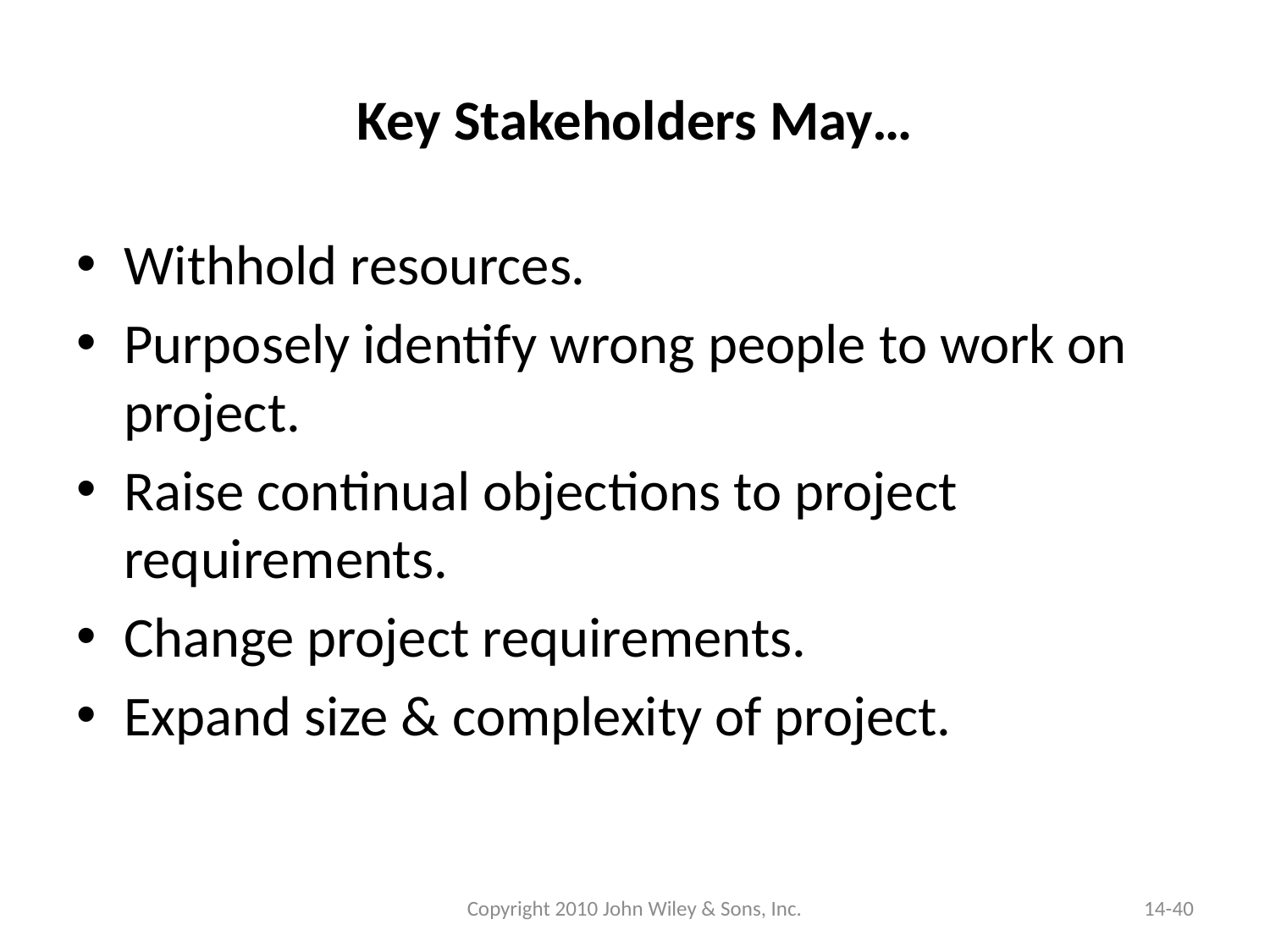

# Key Stakeholders May…
Withhold resources.
Purposely identify wrong people to work on project.
Raise continual objections to project requirements.
Change project requirements.
Expand size & complexity of project.

Copyright 2010 John Wiley & Sons, Inc.
14-40